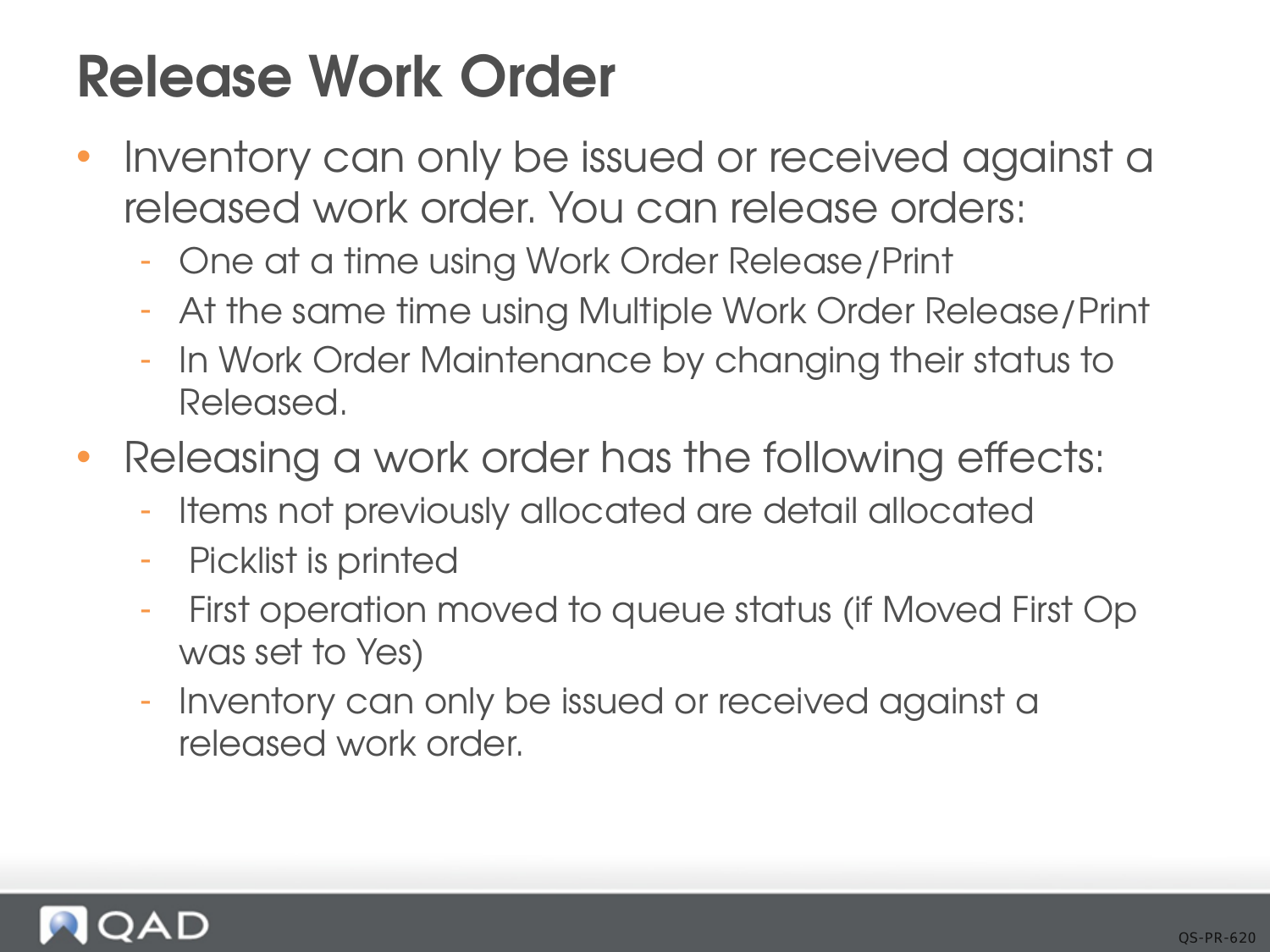

# Release Work Order
Inventory can only be issued or received against a released work order. You can release orders:
One at a time using Work Order Release/Print
At the same time using Multiple Work Order Release/Print
In Work Order Maintenance by changing their status to Released.
Releasing a work order has the following effects:
Items not previously allocated are detail allocated
 Picklist is printed
 First operation moved to queue status (if Moved First Op was set to Yes)
Inventory can only be issued or received against a released work order.
QS-PR-620